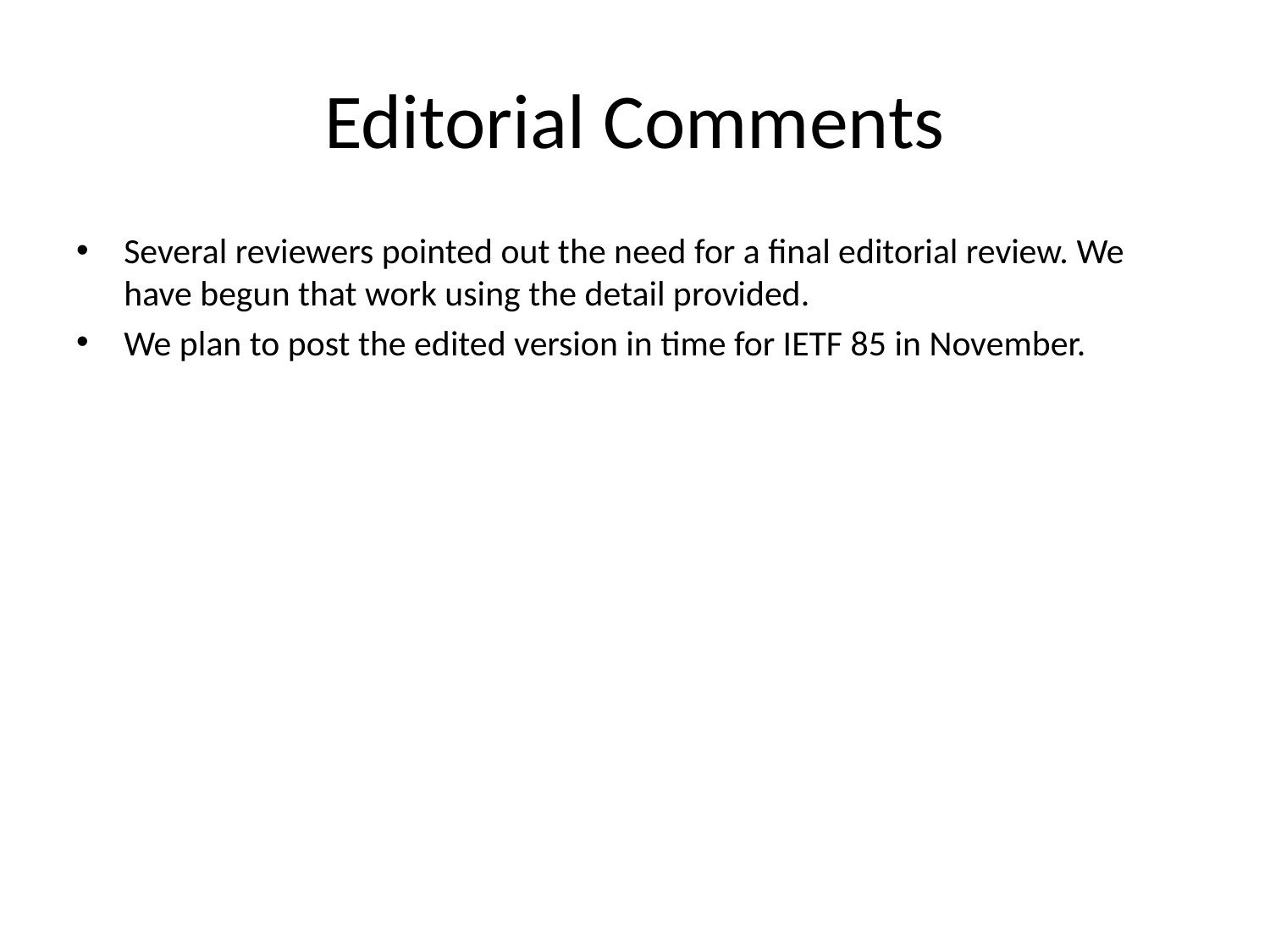

# Editorial Comments
Several reviewers pointed out the need for a final editorial review. We have begun that work using the detail provided.
We plan to post the edited version in time for IETF 85 in November.